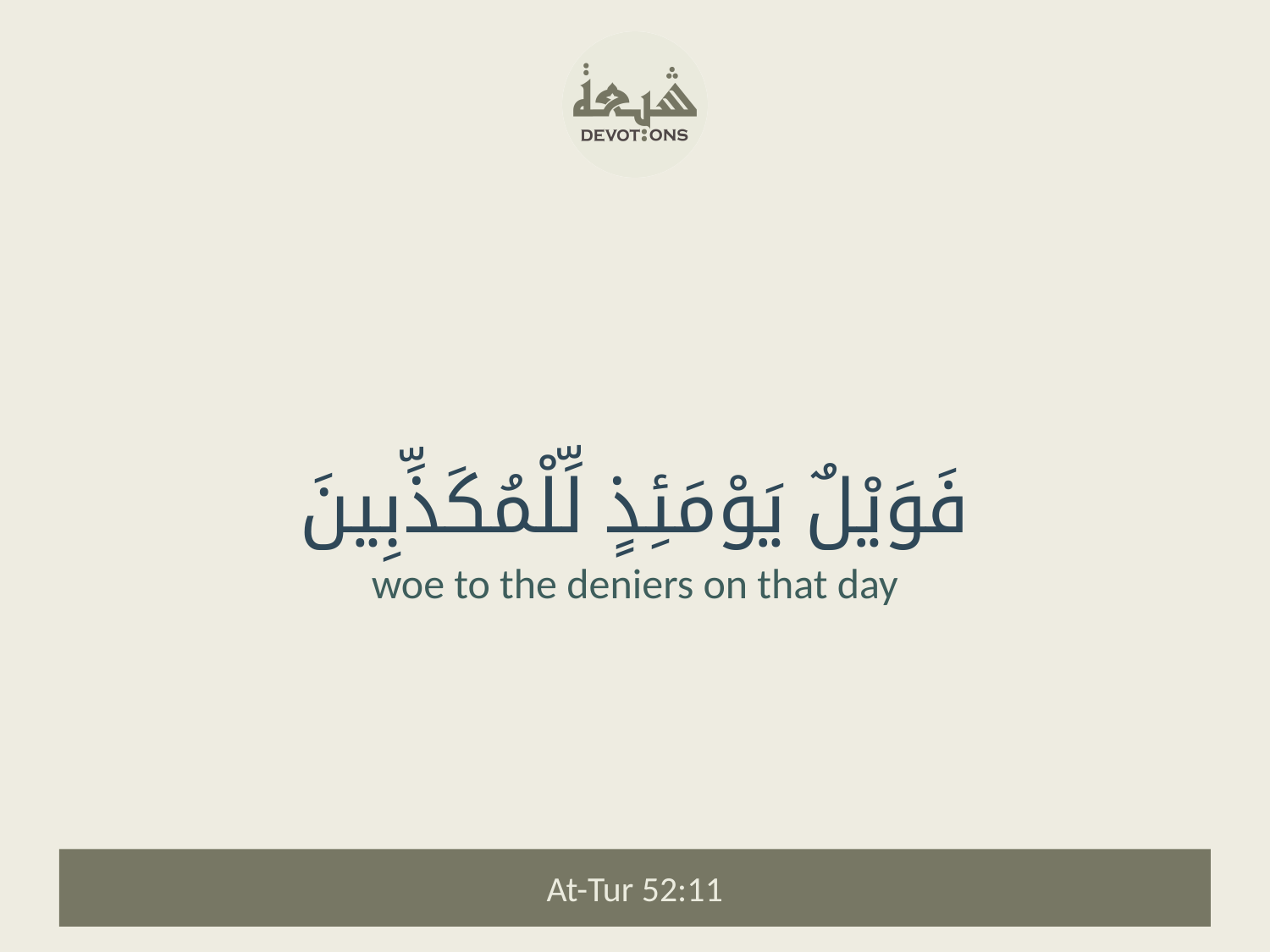

فَوَيْلٌ يَوْمَئِذٍ لِّلْمُكَذِّبِينَ
woe to the deniers on that day
At-Tur 52:11